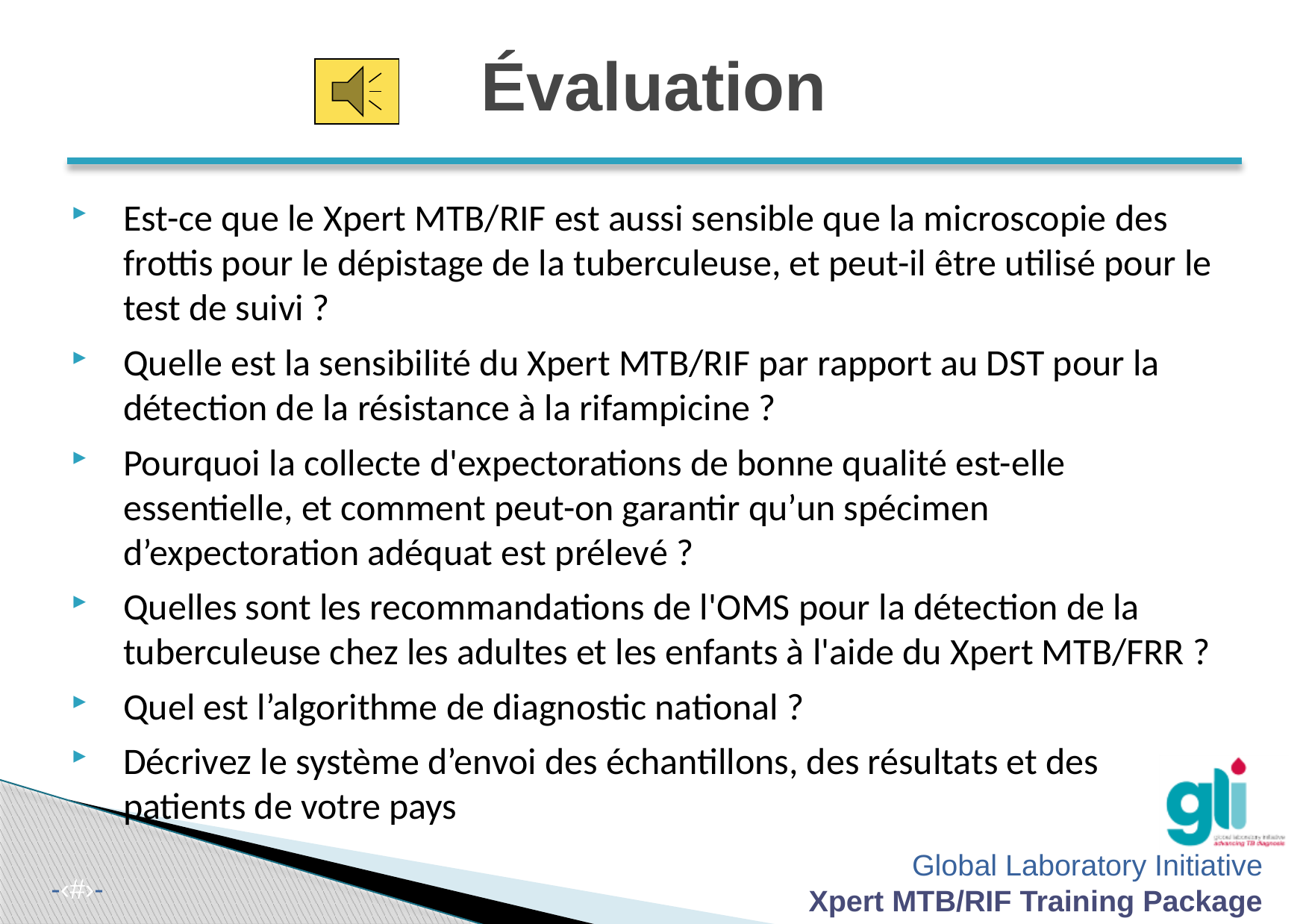

Évaluation

Est-ce que le Xpert MTB/RIF est aussi sensible que la microscopie des frottis pour le dépistage de la tuberculeuse, et peut-il être utilisé pour le test de suivi ?
Quelle est la sensibilité du Xpert MTB/RIF par rapport au DST pour la détection de la résistance à la rifampicine ?
Pourquoi la collecte d'expectorations de bonne qualité est-elle essentielle, et comment peut-on garantir qu’un spécimen d’expectoration adéquat est prélevé ?
Quelles sont les recommandations de l'OMS pour la détection de la tuberculeuse chez les adultes et les enfants à l'aide du Xpert MTB/FRR ?
Quel est l’algorithme de diagnostic national ?
Décrivez le système d’envoi des échantillons, des résultats et des patients de votre pays